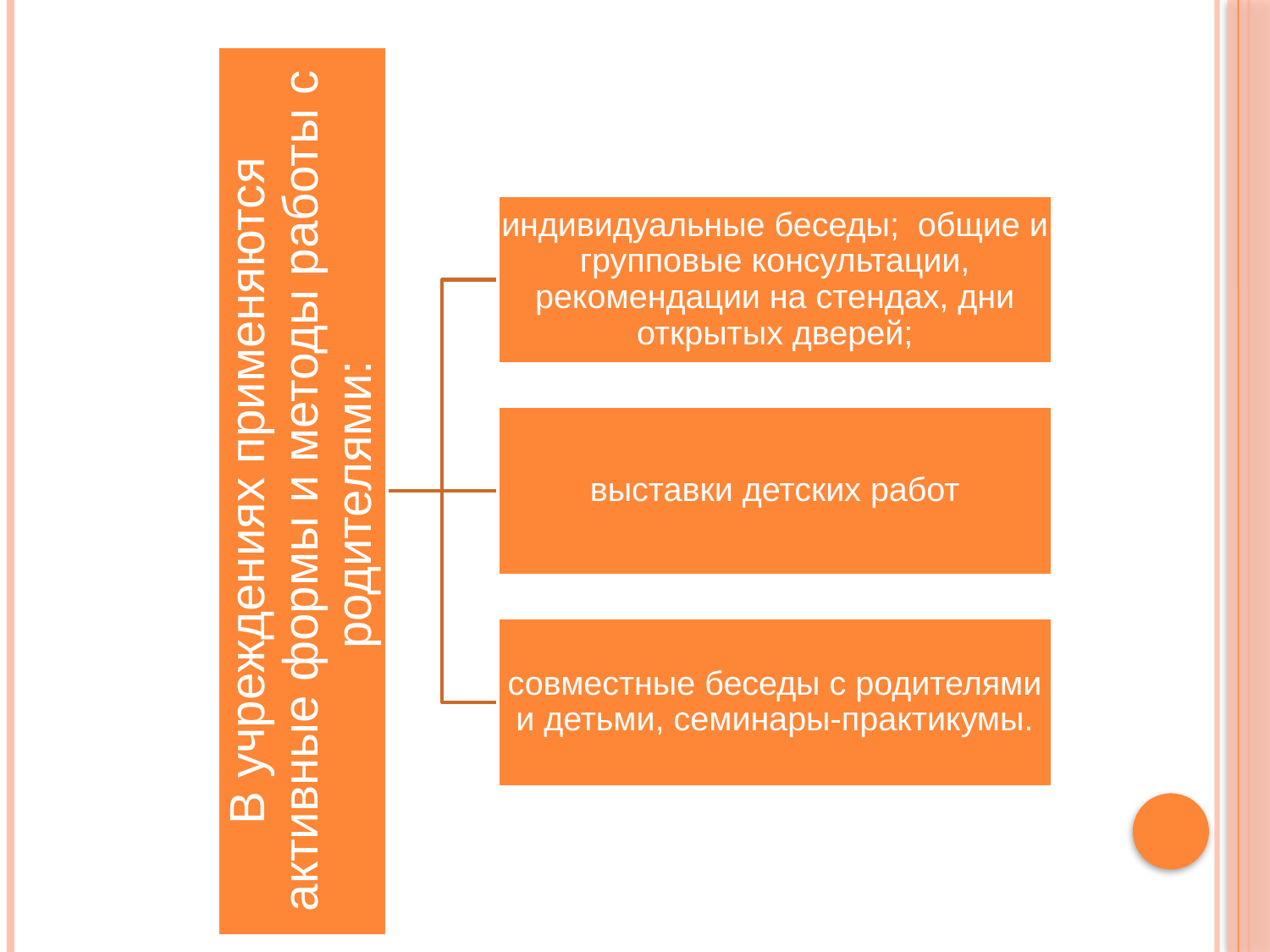

В учреждениях применяются активные формы и методы работы с родителями:
индивидуальные беседы;  общие и групповые консультации, рекомендации на стендах, дни открытых дверей;
выставки детских работ
совместные беседы с родителями и детьми, семинары-практикумы.